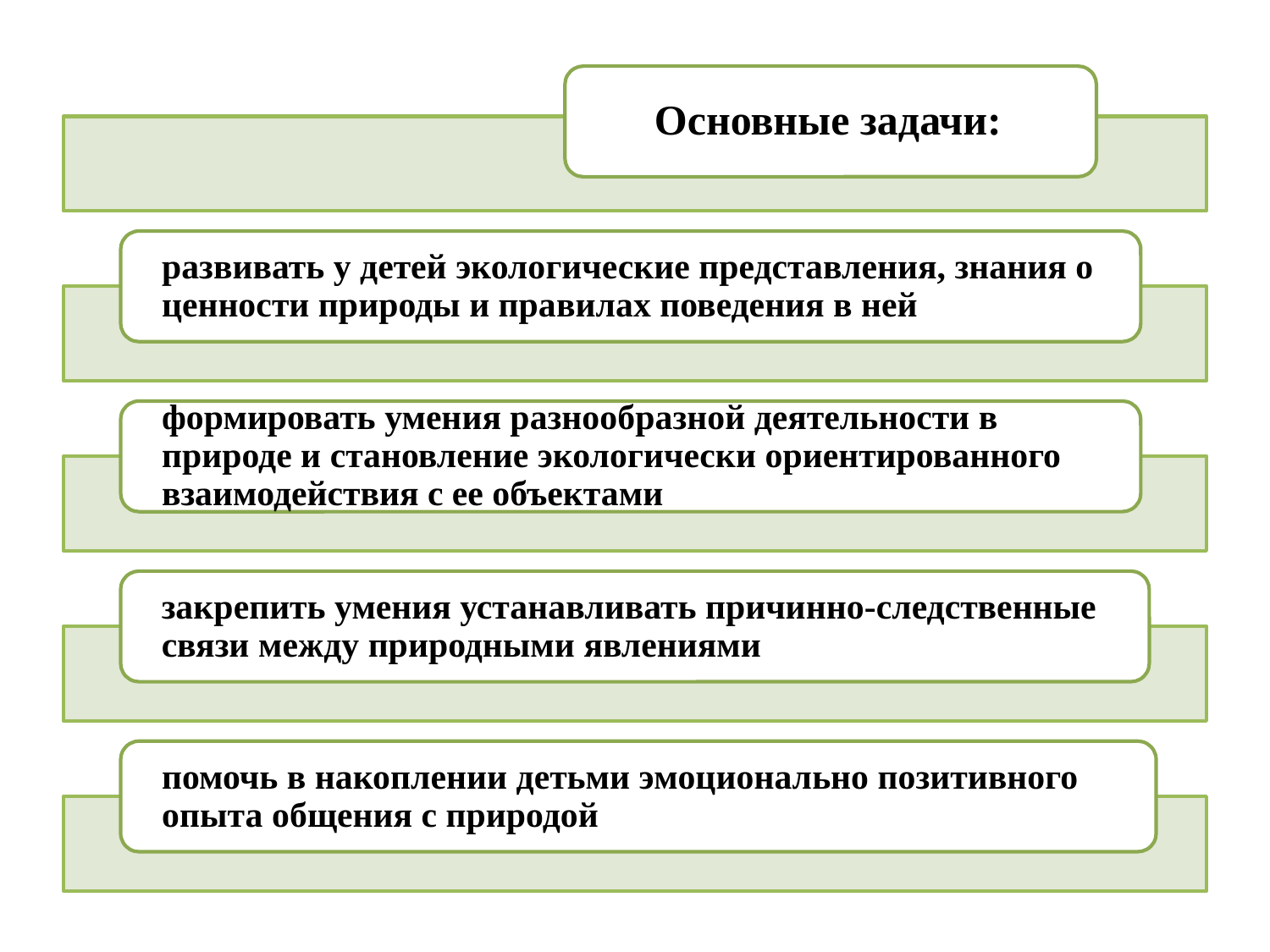

Основные задачи:
развивать у детей экологические представления, знания о ценности природы и правилах поведения в ней
формировать умения разнообразной деятельности в природе и становление экологически ориентированного взаимодействия с ее объектами
закрепить умения устанавливать причинно-следственные связи между природными явлениями
помочь в накоплении детьми эмоционально позитивного опыта общения с природой